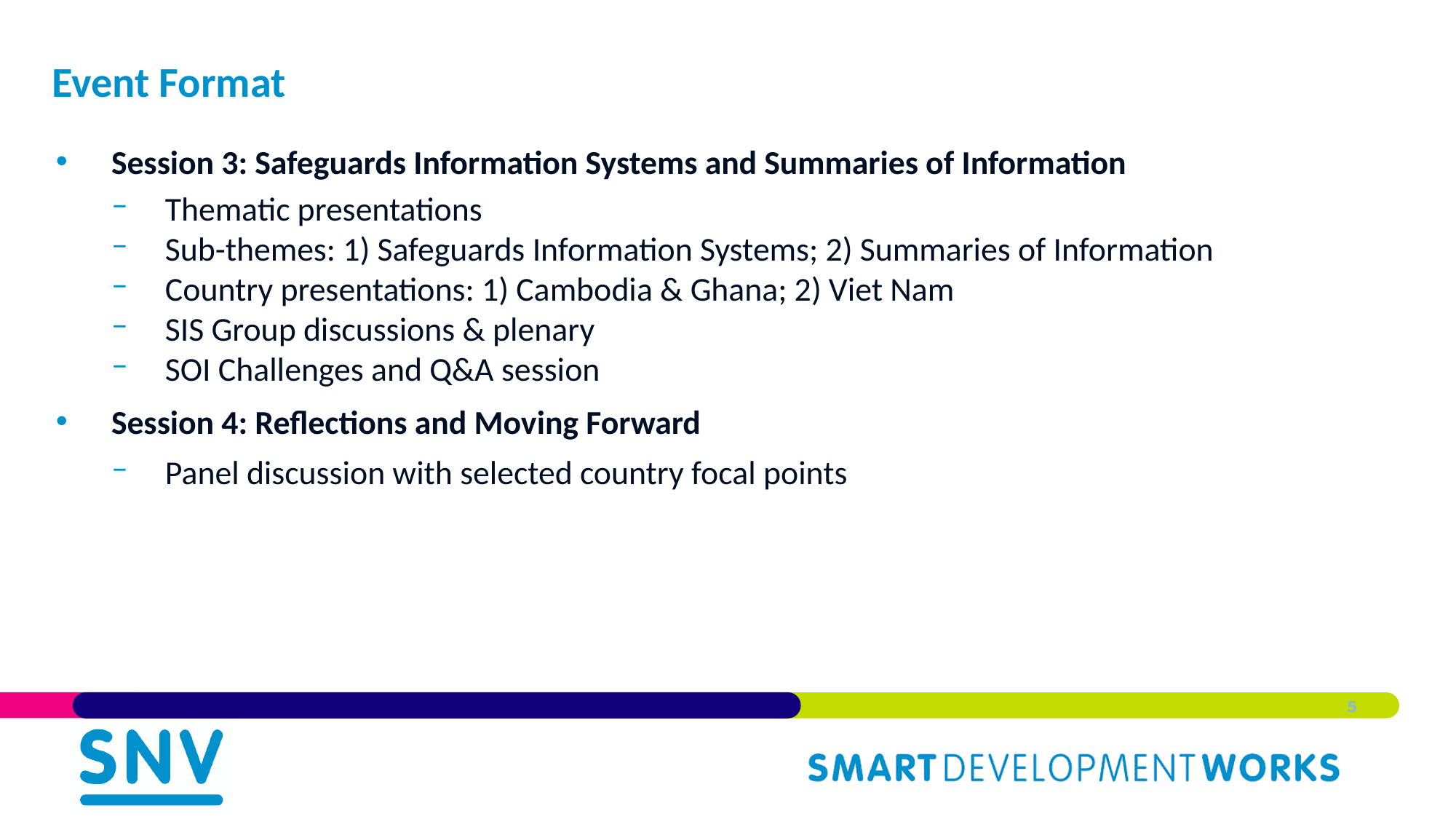

# Event Format
Session 3: Safeguards Information Systems and Summaries of Information
Thematic presentations
Sub-themes: 1) Safeguards Information Systems; 2) Summaries of Information
Country presentations: 1) Cambodia & Ghana; 2) Viet Nam
SIS Group discussions & plenary
SOI Challenges and Q&A session
Session 4: Reflections and Moving Forward
Panel discussion with selected country focal points
5